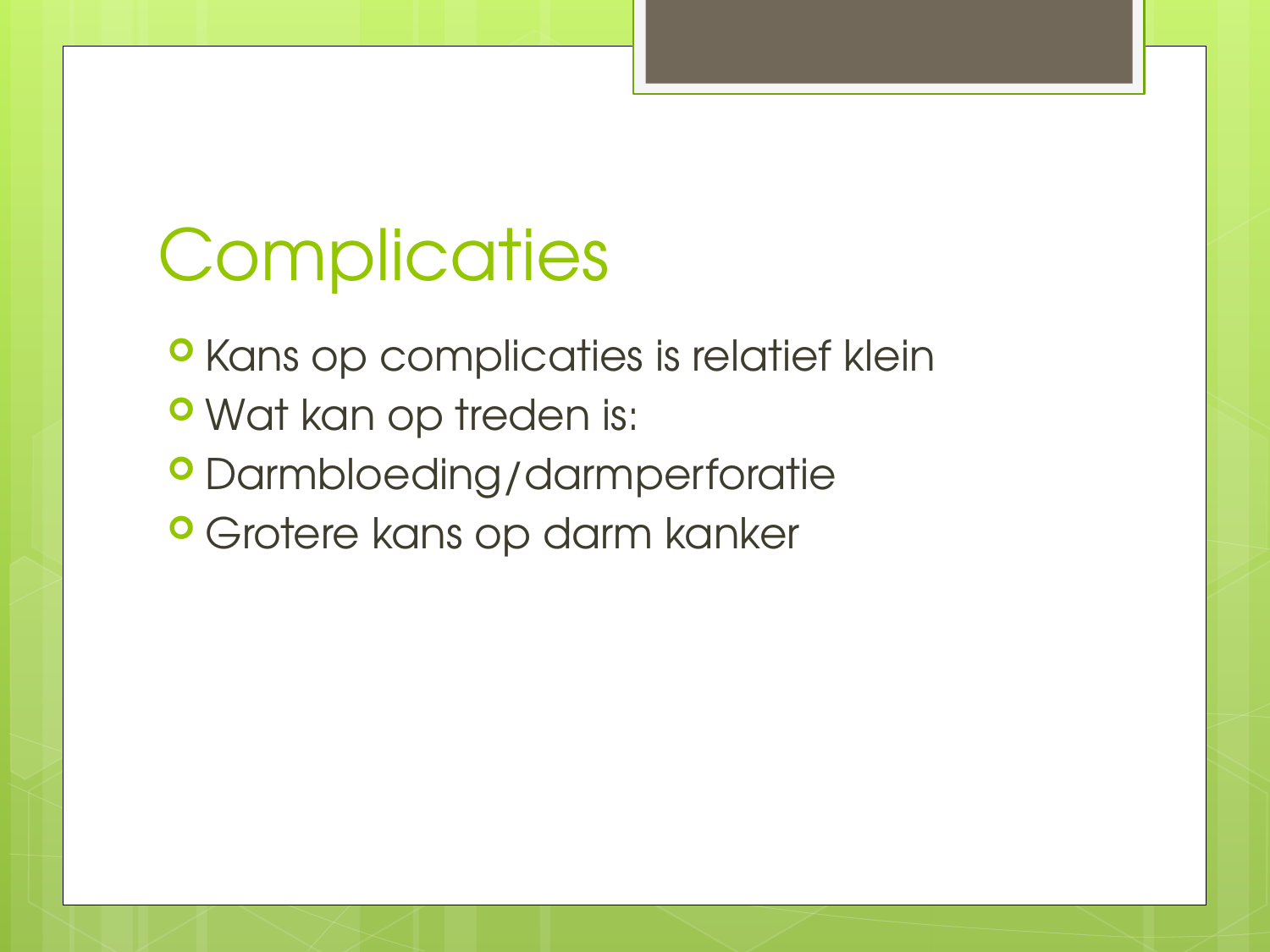

# Complicaties
Kans op complicaties is relatief klein
Wat kan op treden is:
Darmbloeding/darmperforatie
Grotere kans op darm kanker